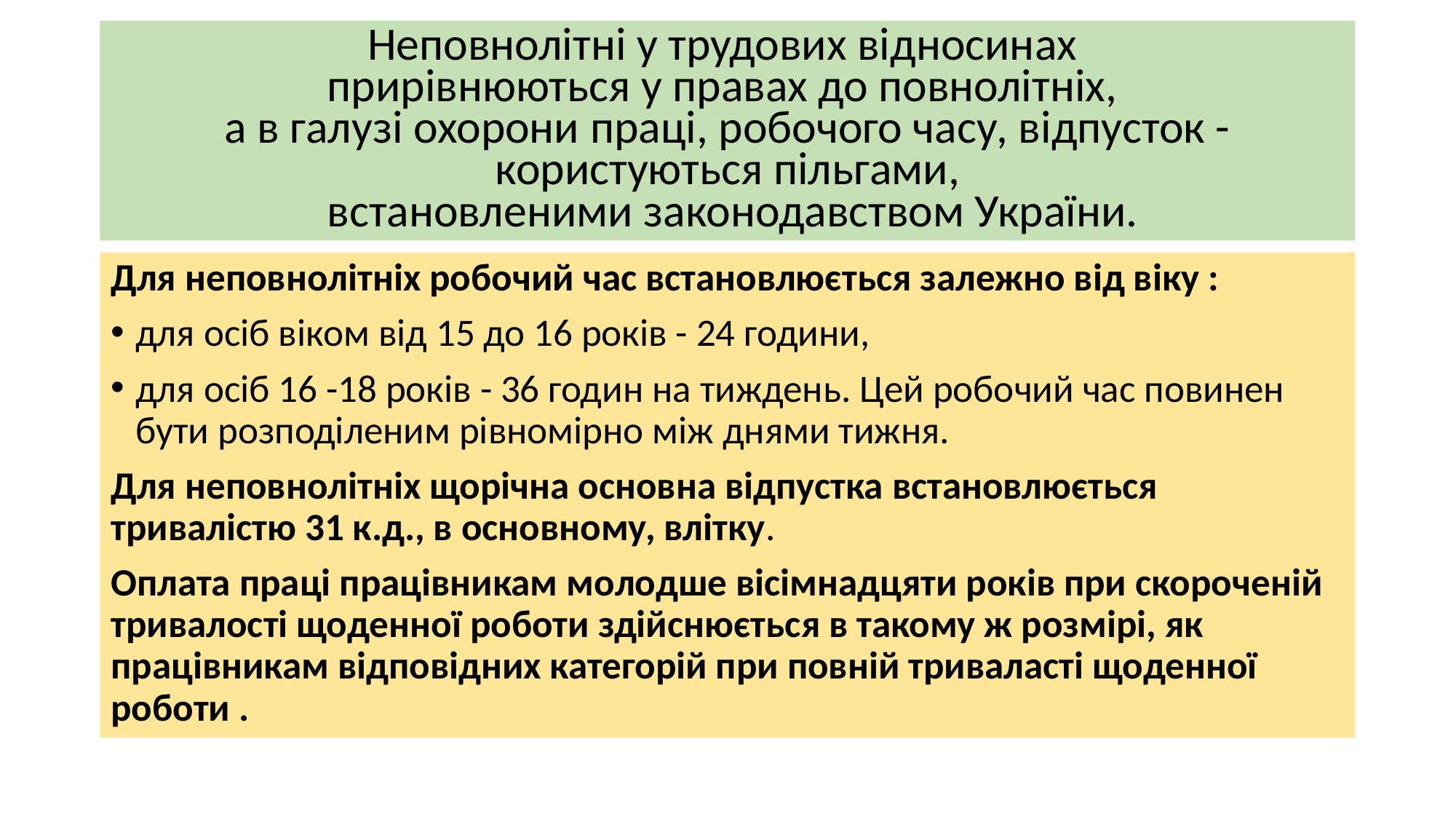

# Неповнолітні у трудових відносинах прирівнюються у правах до повнолітніх, а в галузі охорони праці, робочого часу, відпусток - користуються пільгами, встановленими законодавством України.
Для неповнолітніх робочий час встановлюється залежно від віку :
для осіб віком від 15 до 16 років - 24 години,
для осіб 16 -18 років - 36 годин на тиждень. Цей робочий час повинен бути розподіленим рівномірно між днями тижня.
Для неповнолітніх щорічна основна відпустка встановлюється тривалістю 31 к.д., в основному, влітку.
Оплата праці працівникам молодше вісімнадцяти років при скороченій тривалості щоденної роботи здійснюється в такому ж розмірі, як працівникам відповідних категорій при повній триваласті щоденної роботи .